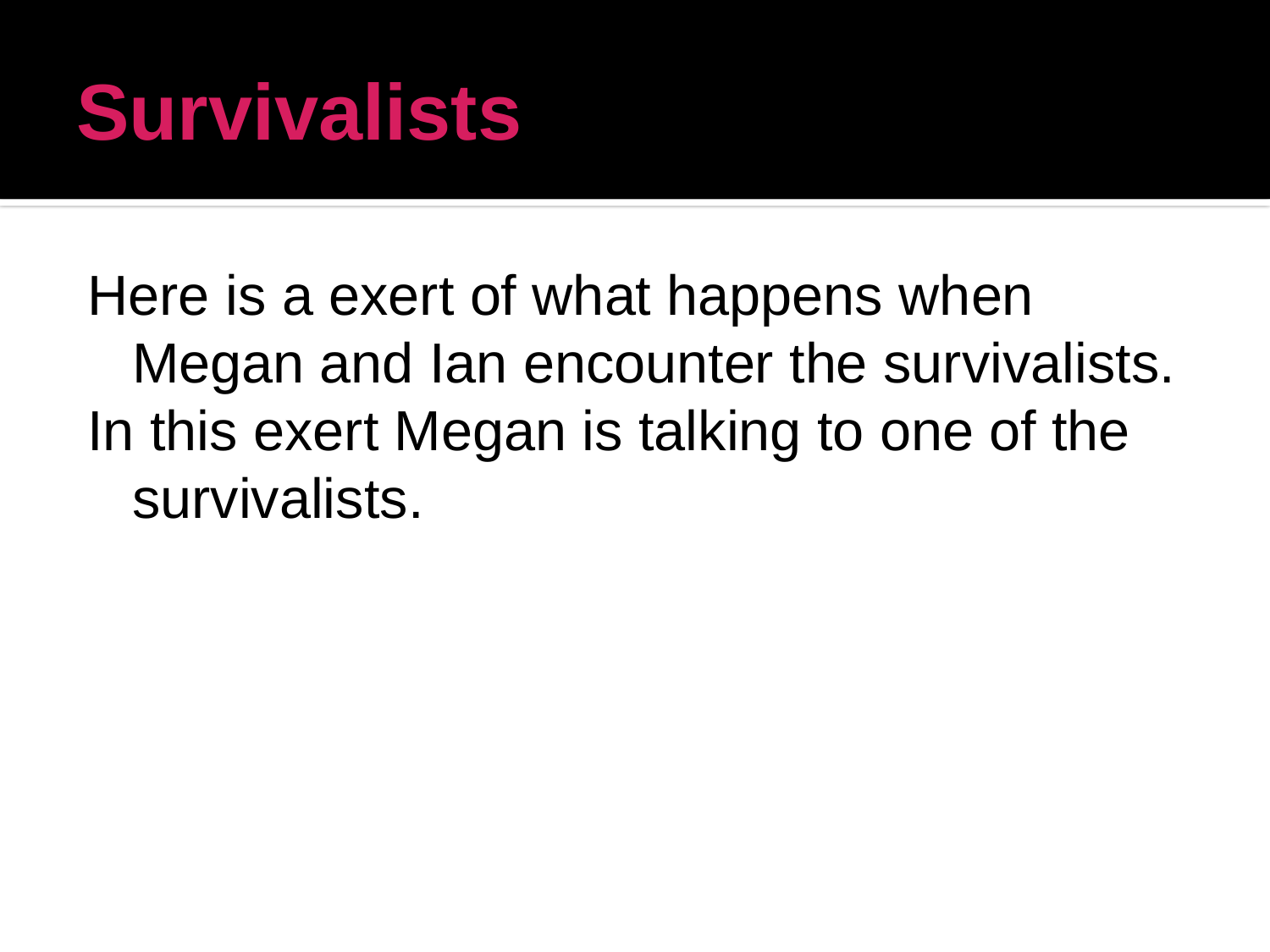

# Survivalists
Here is a exert of what happens when Megan and Ian encounter the survivalists.
In this exert Megan is talking to one of the survivalists.